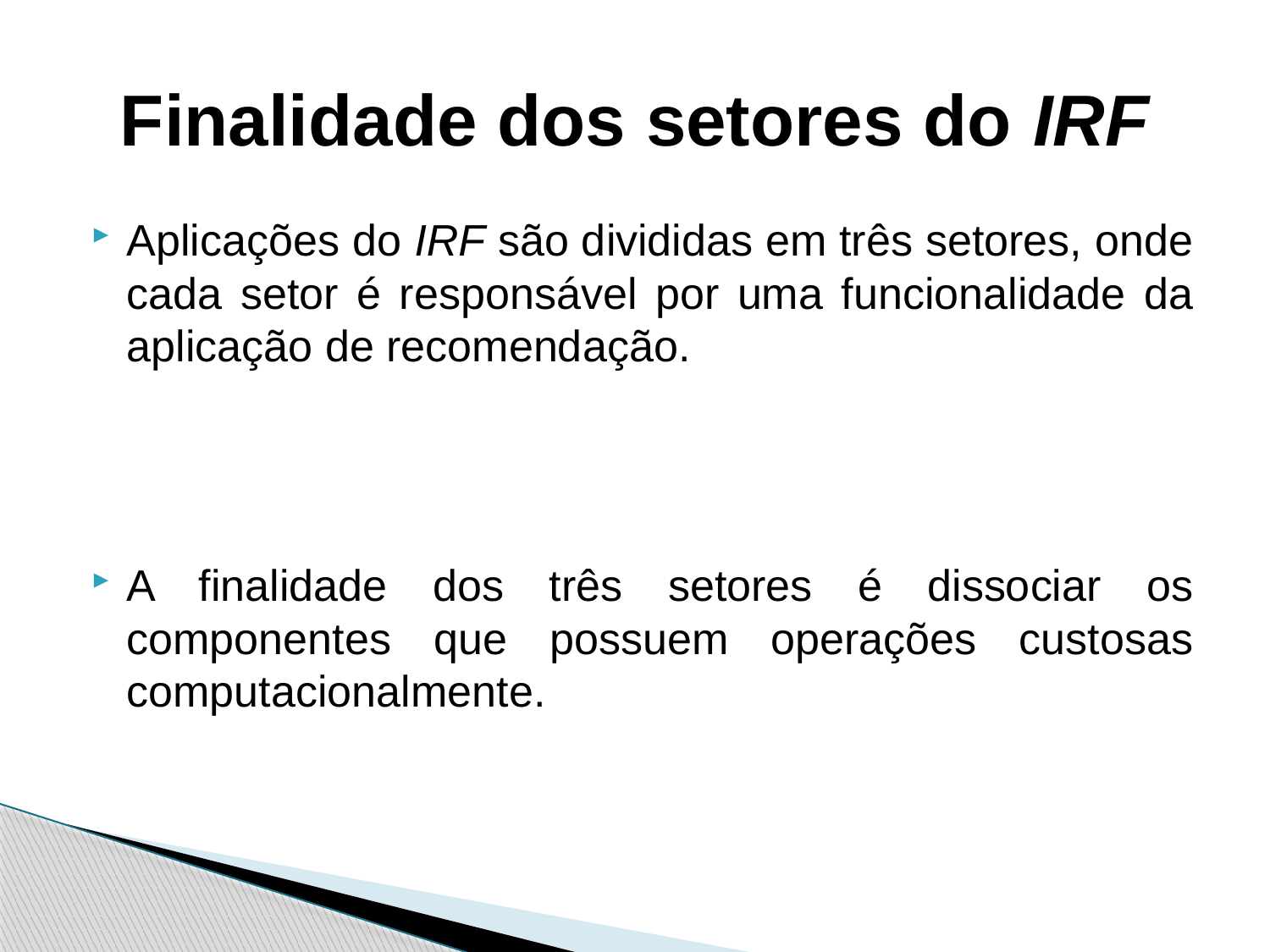

# Finalidade dos setores do IRF
Aplicações do IRF são divididas em três setores, onde cada setor é responsável por uma funcionalidade da aplicação de recomendação.

A finalidade dos três setores é dissociar os componentes que possuem operações custosas computacionalmente.